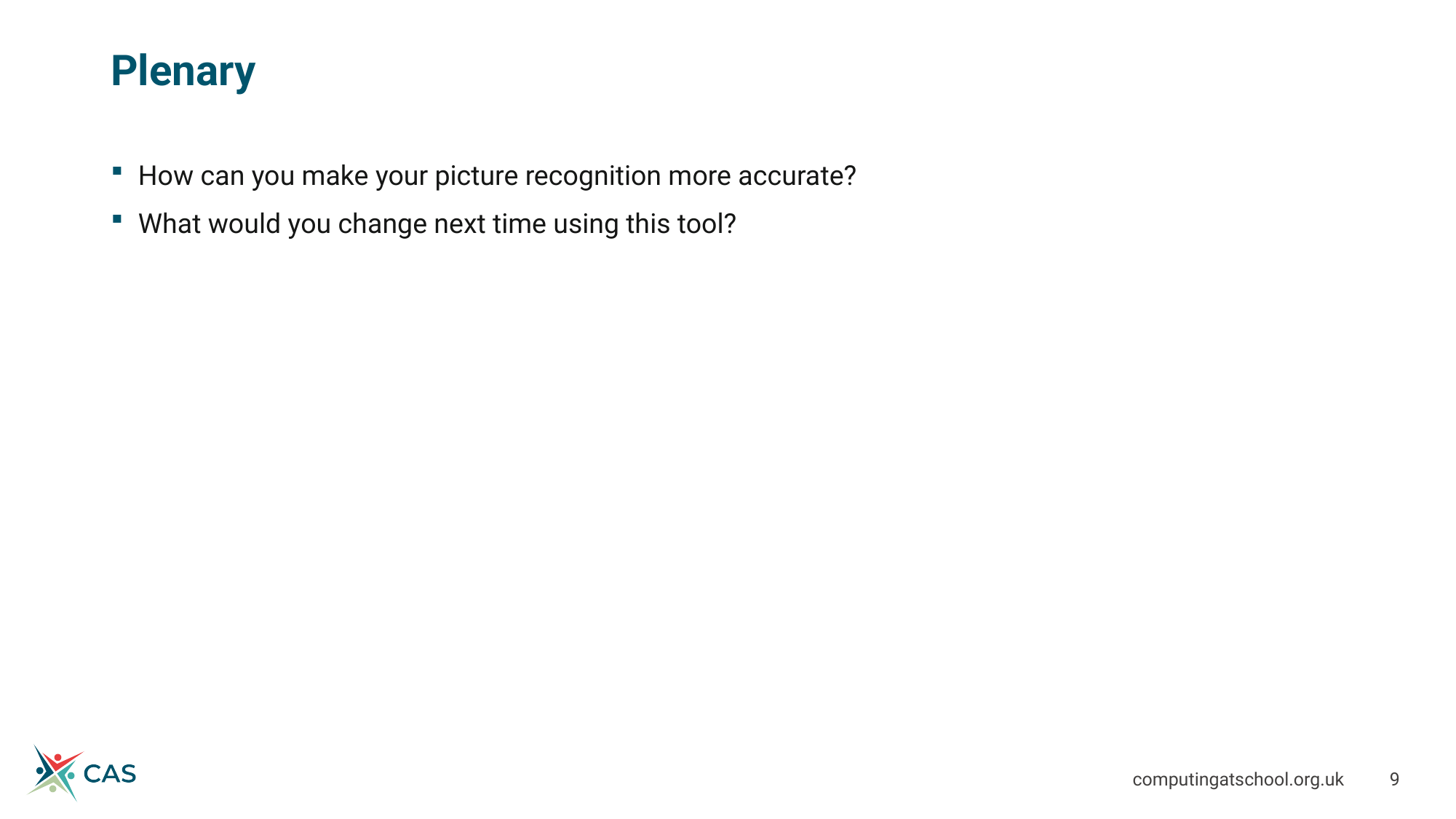

# Plenary
How can you make your picture recognition more accurate?
What would you change next time using this tool?
computingatschool.org.uk
9